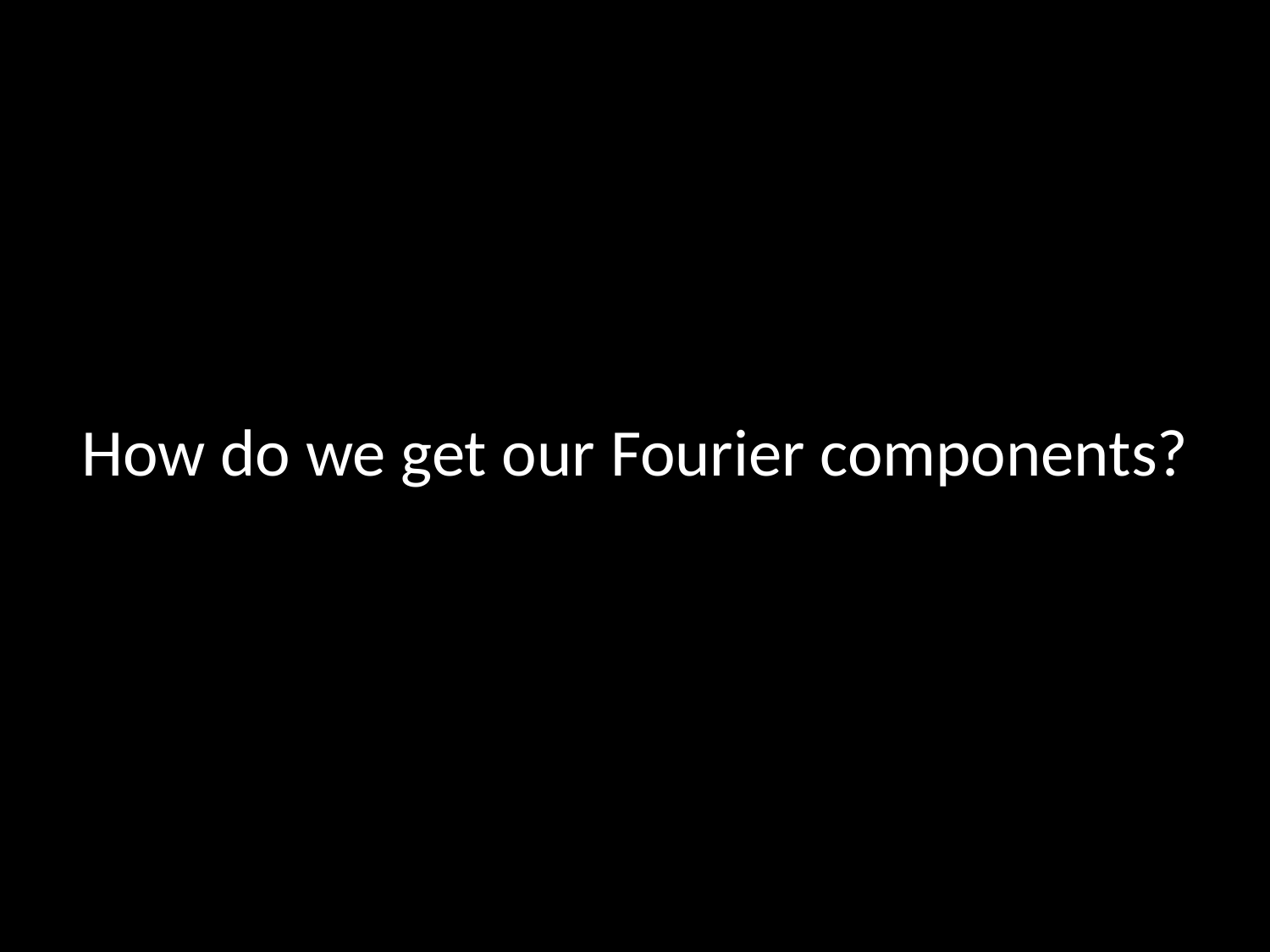

# How do we get our Fourier components?